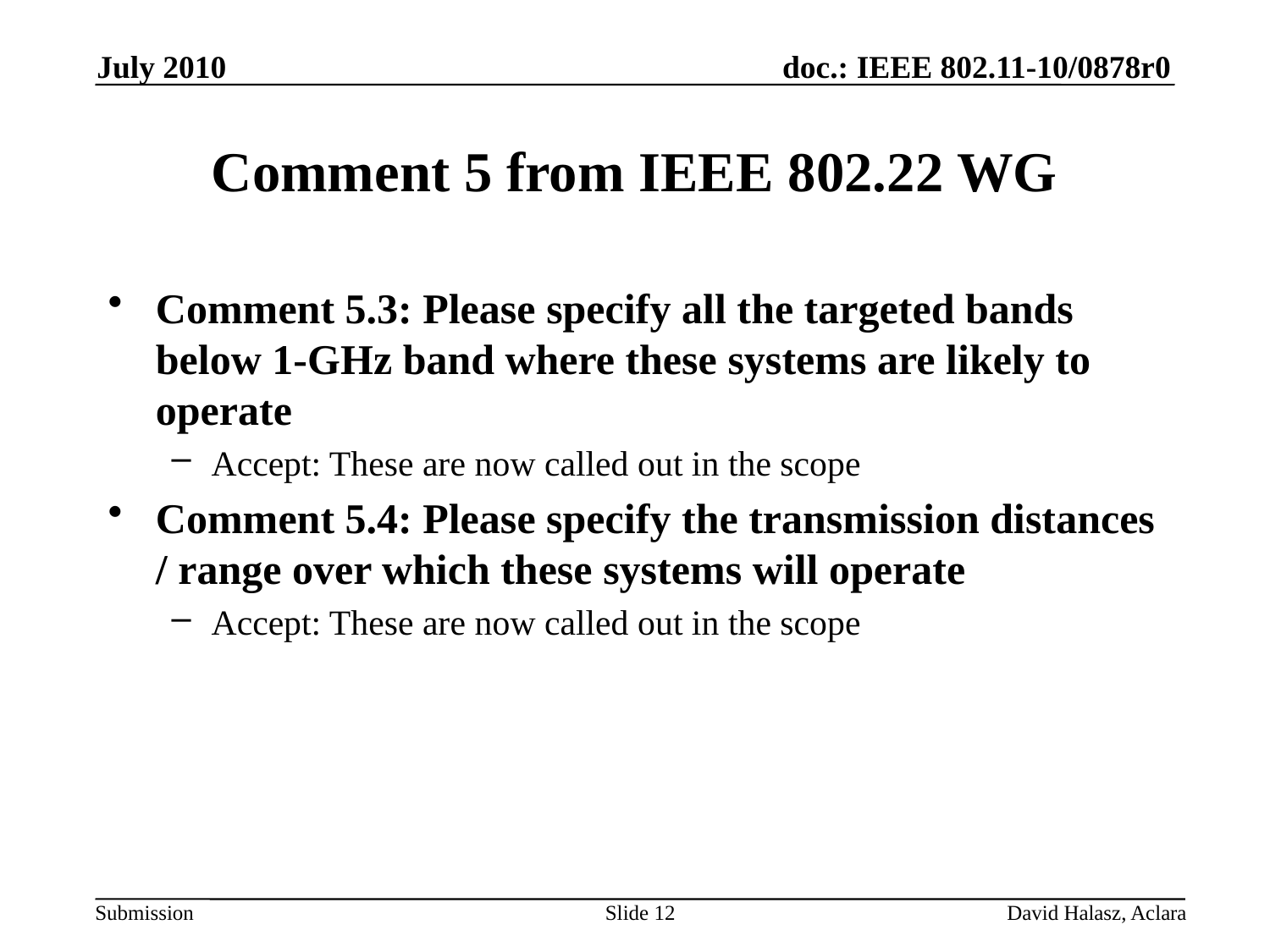

July 2010
# Comment 5 from IEEE 802.22 WG
Comment 5.3: Please specify all the targeted bands below 1-GHz band where these systems are likely to operate
Accept: These are now called out in the scope
Comment 5.4: Please specify the transmission distances / range over which these systems will operate
Accept: These are now called out in the scope
Slide 12
David Halasz, Aclara